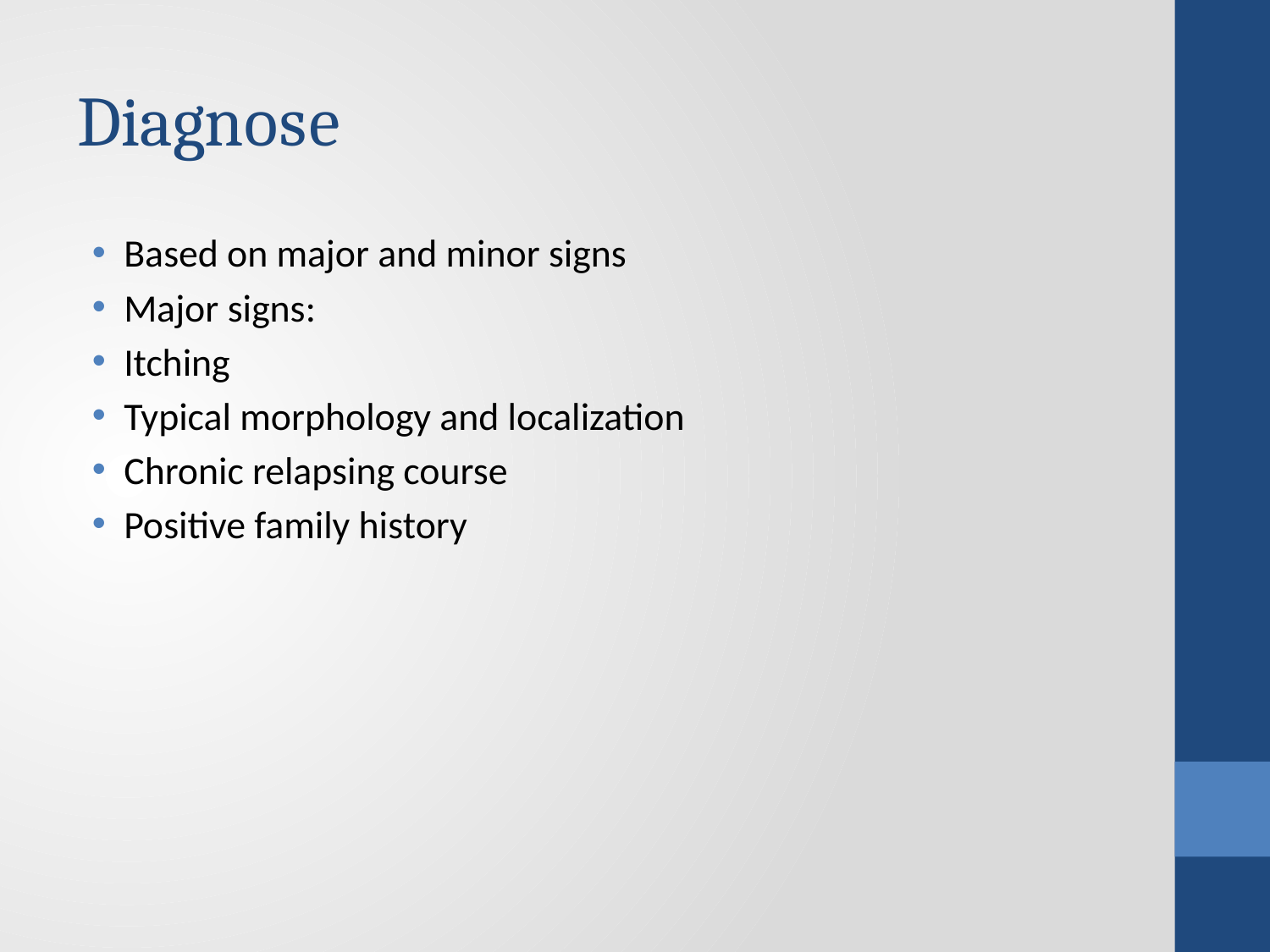

# Diagnose
Based on major and minor signs
Major signs:
Itching
Typical morphology and localization
Chronic relapsing course
Positive family history